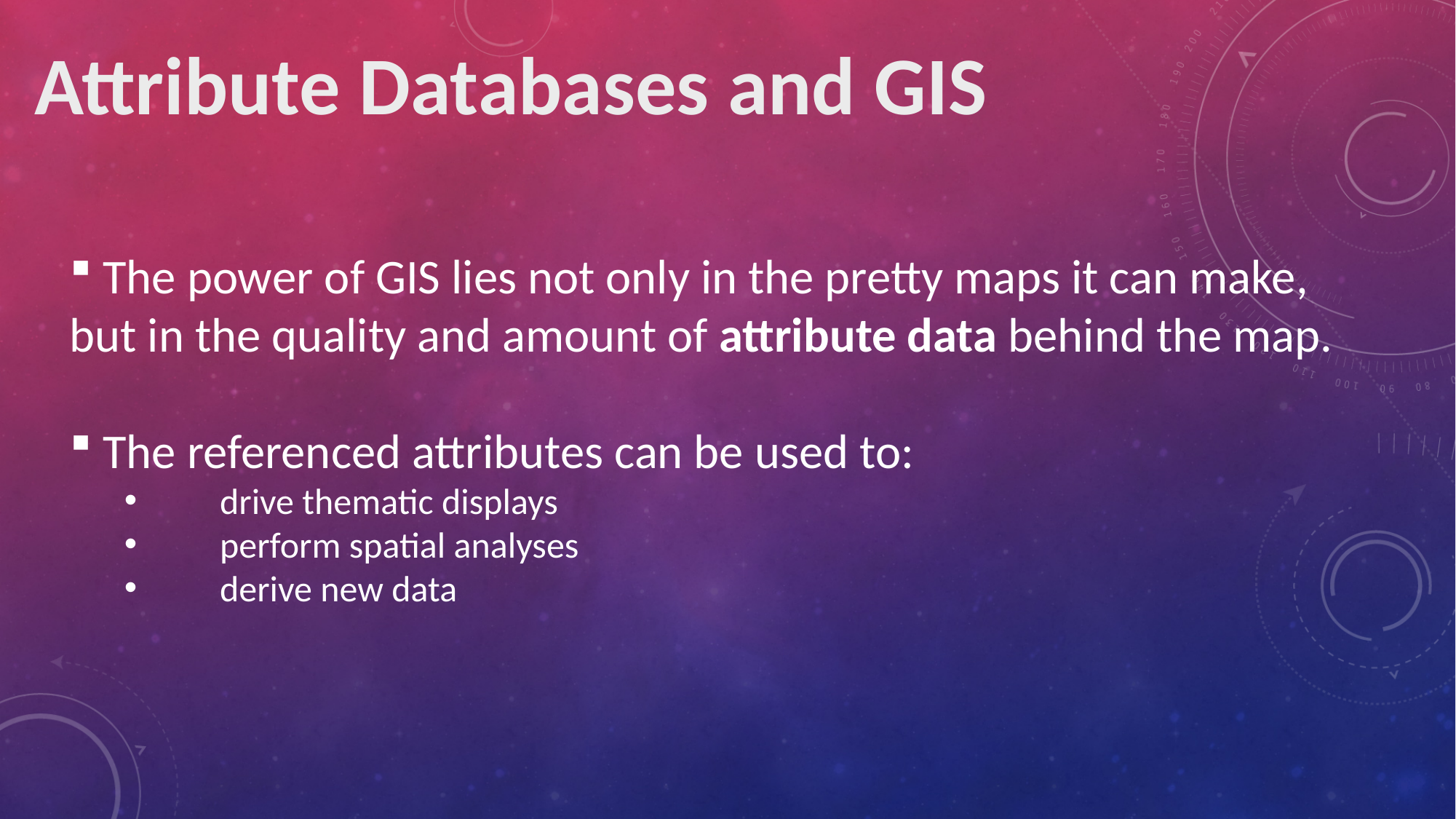

Attribute Databases and GIS
 The power of GIS lies not only in the pretty maps it can make, but in the quality and amount of attribute data behind the map.

 The referenced attributes can be used to:
	drive thematic displays
	perform spatial analyses
	derive new data